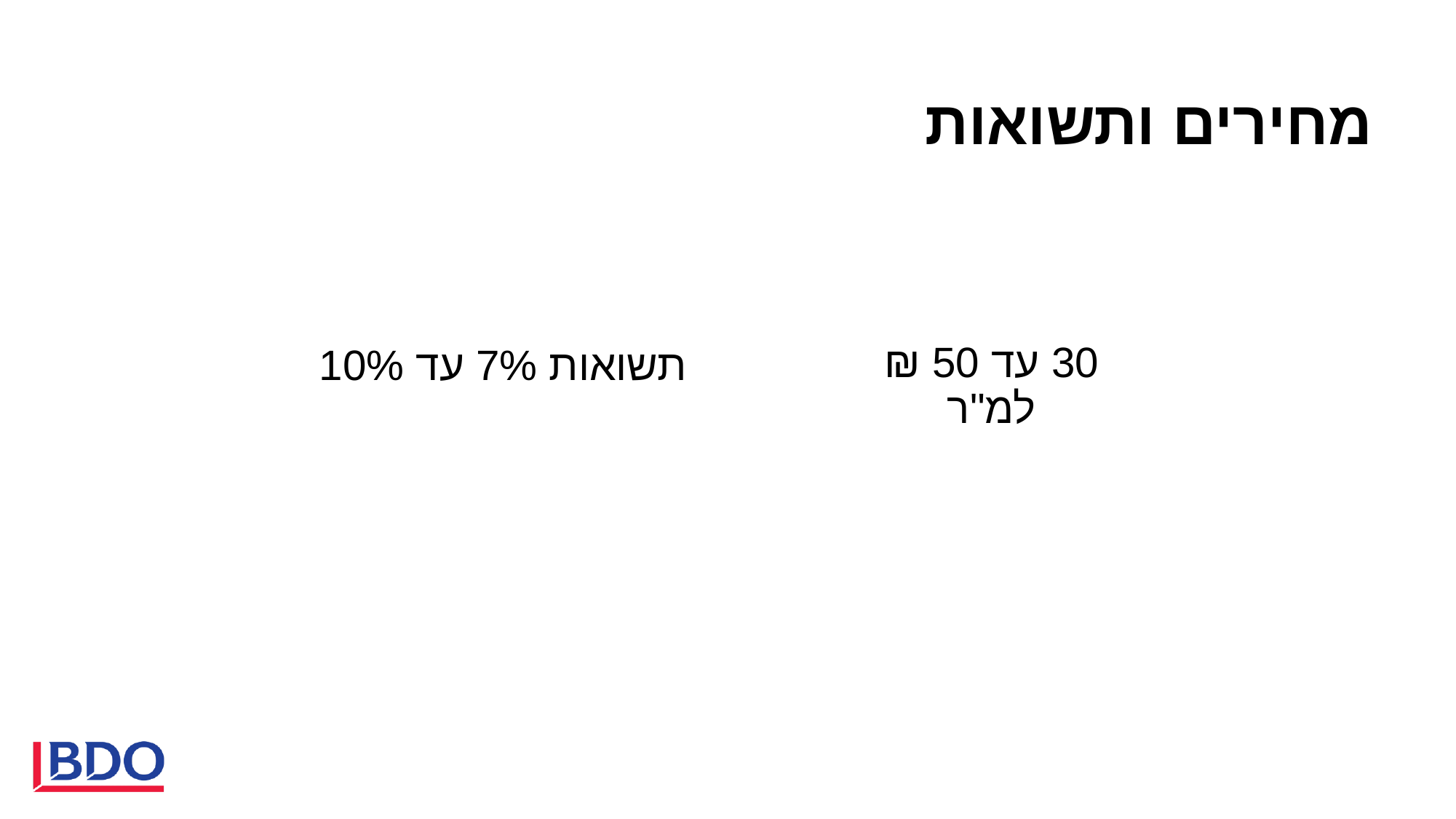

מחירים ותשואות
30 עד 50 ₪ למ"ר
תשואות 7% עד 10%